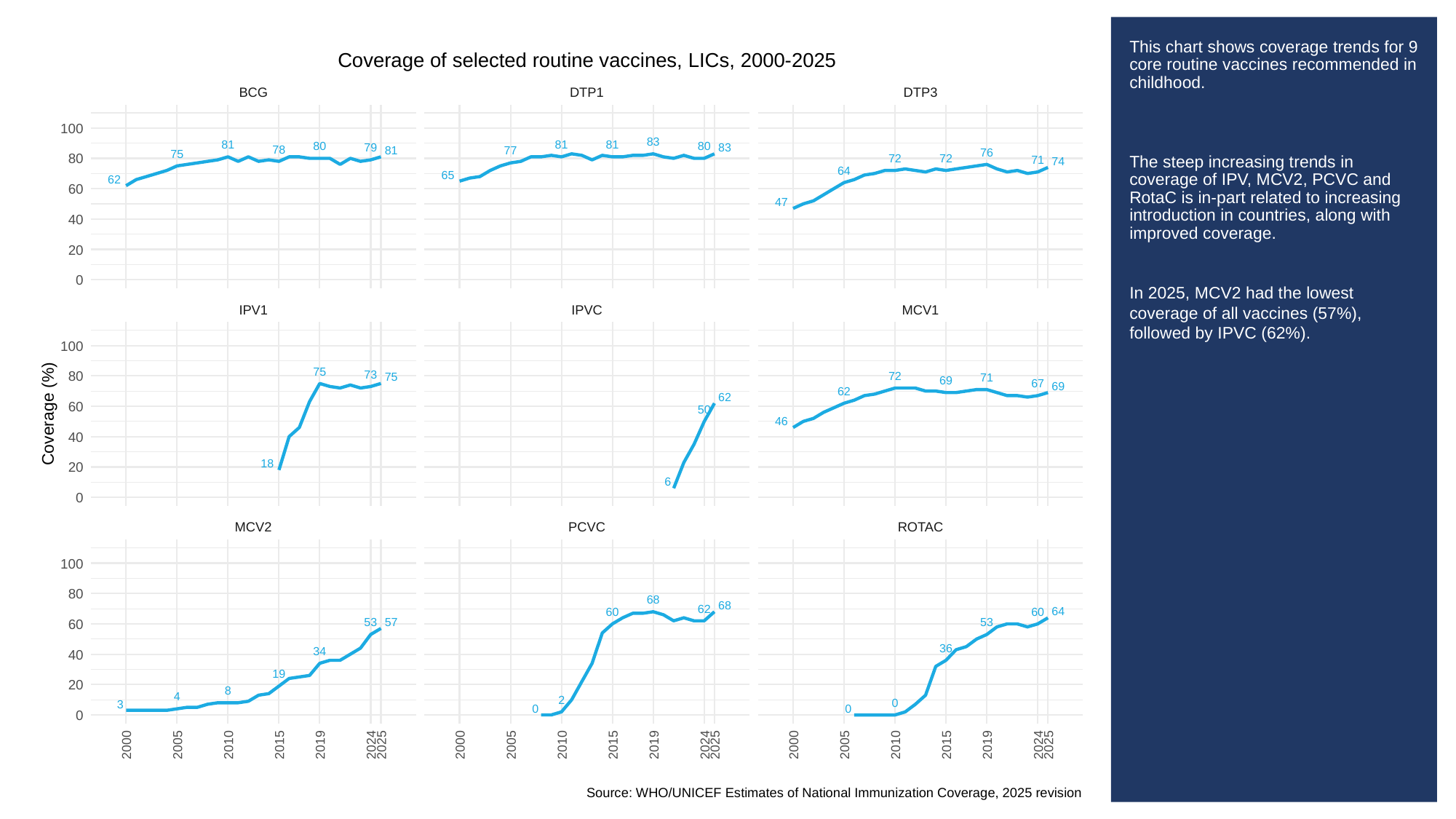

# This chart shows coverage trends for 9 core routine vaccines recommended in childhood.

The steep increasing trends in coverage of IPV, MCV2, PCVC and RotaC is in-part related to increasing introduction in countries, along with improved coverage.

In 2025, MCV2 had the lowest coverage of all vaccines (57%), followed by IPVC (62%).

Coverage of selected routine vaccines, LICs, 2000-2025
BCG
DTP1
DTP3

100

83
81
81
81
80
80
83

79
78
81
77
76
75
80

72
72
71
74

64
65

62
60

47

40

20

0

IPV1
IPVC
MCV1

100

75
73
80
72
75
71

69
67
69

62

62
60

50

Coverage (%)
46

40

18
20

6

0

MCV2
PCVC
ROTAC

100

80

68
68
62
64
60
60

57

53
53
60

36
34
40

19
20

8
4
2
0
3

0
0
0

2000
2005
2010
2015
2019
2024
2025
2000
2005
2010
2015
2019
2024
2025
2000
2005
2010
2015
2019
2024
2025
Source: WHO/UNICEF Estimates of National Immunization Coverage, 2025 revision